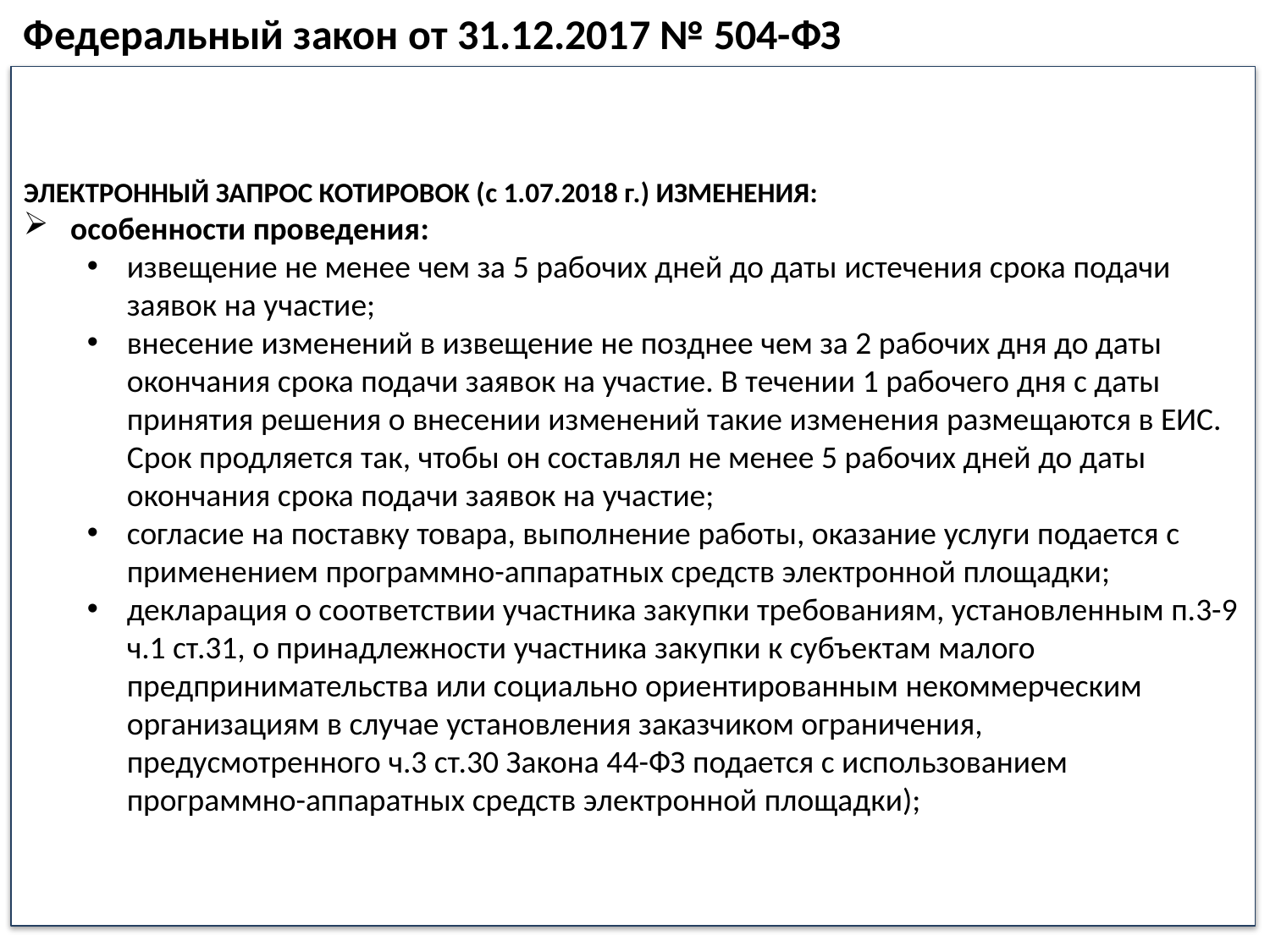

Федеральный закон от 31.12.2017 № 504-ФЗ
ЭЛЕКТРОННЫЙ ЗАПРОС КОТИРОВОК (c 1.07.2018 г.) ИЗМЕНЕНИЯ:
 особенности проведения:
извещение не менее чем за 5 рабочих дней до даты истечения срока подачи заявок на участие;
внесение изменений в извещение не позднее чем за 2 рабочих дня до даты окончания срока подачи заявок на участие. В течении 1 рабочего дня с даты принятия решения о внесении изменений такие изменения размещаются в ЕИС. Срок продляется так, чтобы он составлял не менее 5 рабочих дней до даты окончания срока подачи заявок на участие;
согласие на поставку товара, выполнение работы, оказание услуги подается с применением программно-аппаратных средств электронной площадки;
декларация о соответствии участника закупки требованиям, установленным п.3-9 ч.1 ст.31, о принадлежности участника закупки к субъектам малого предпринимательства или социально ориентированным некоммерческим организациям в случае установления заказчиком ограничения, предусмотренного ч.3 ст.30 Закона 44-ФЗ подается с использованием программно-аппаратных средств электронной площадки);
84